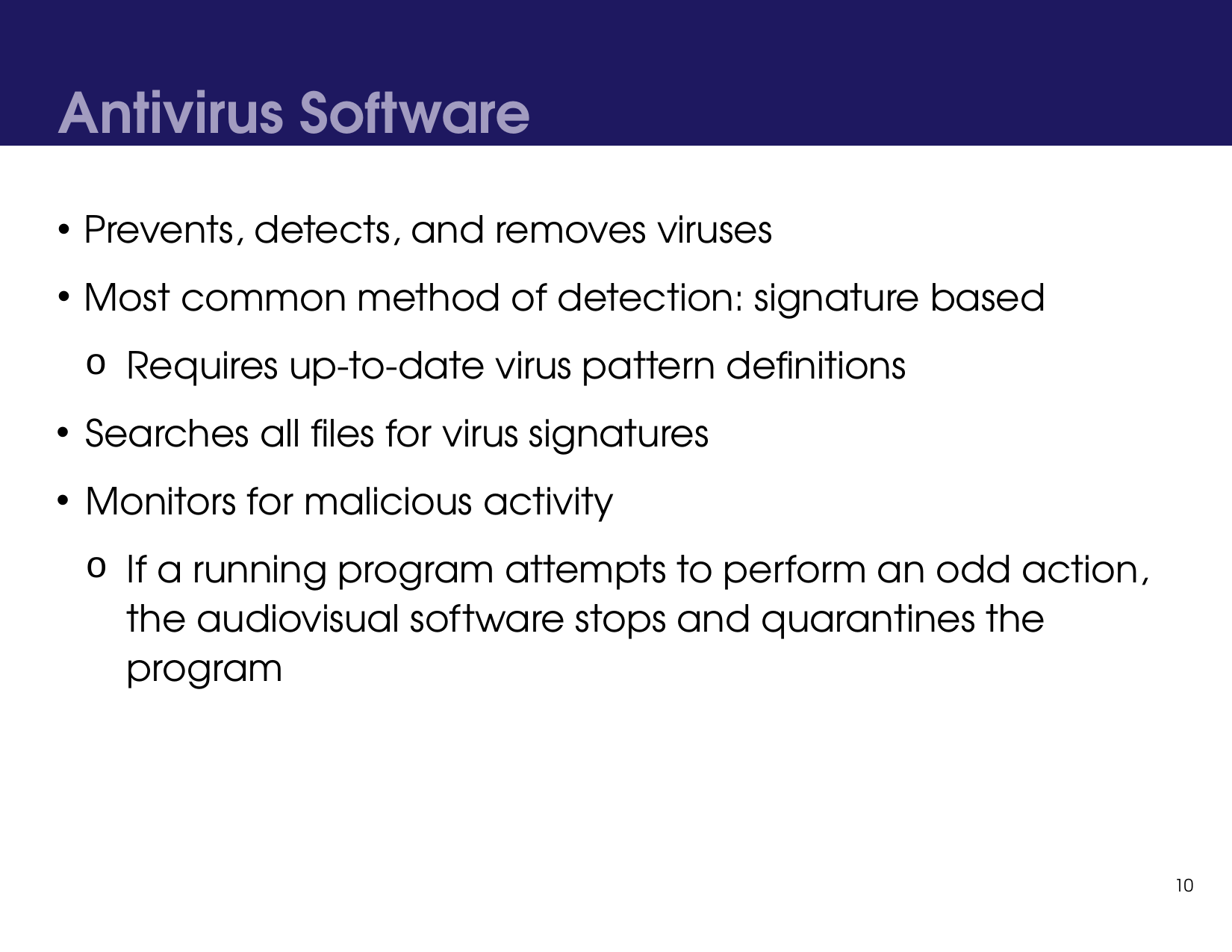

# Antivirus Software
Prevents, detects, and removes viruses
Most common method of detection: signature based
Requires up-to-date virus pattern definitions
Searches all files for virus signatures
Monitors for malicious activity
If a running program attempts to perform an odd action, the audiovisual software stops and quarantines the program
10